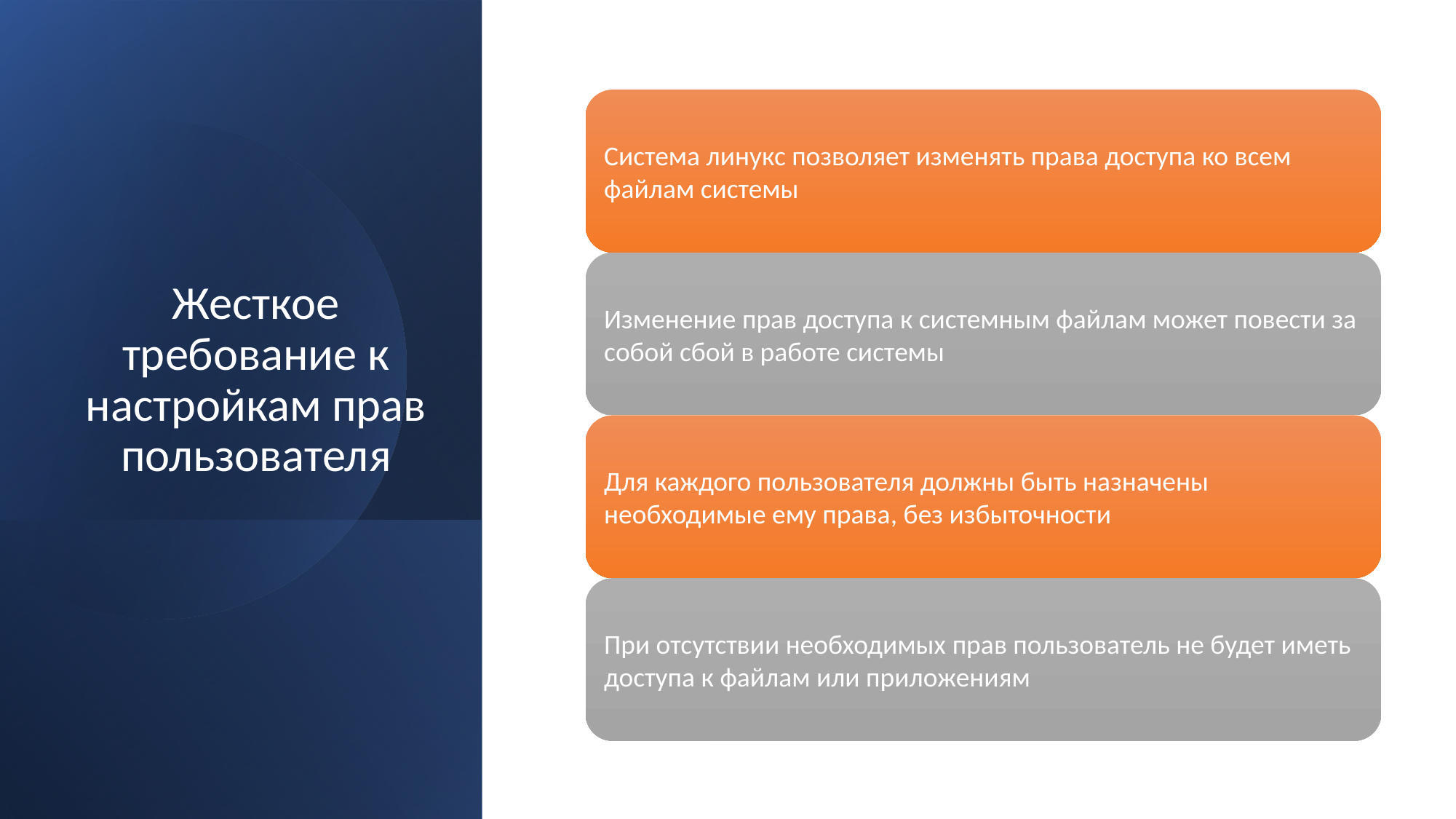

Система линукс позволяет изменять права доступа ко всем файлам системы
Изменение прав доступа к системным файлам может повести за собой сбой в работе системы
Для каждого пользователя должны быть назначены необходимые ему права, без избыточности
При отсутствии необходимых прав пользователь не будет иметь доступа к файлам или приложениям

# Жесткое требование к настройкам прав пользователя